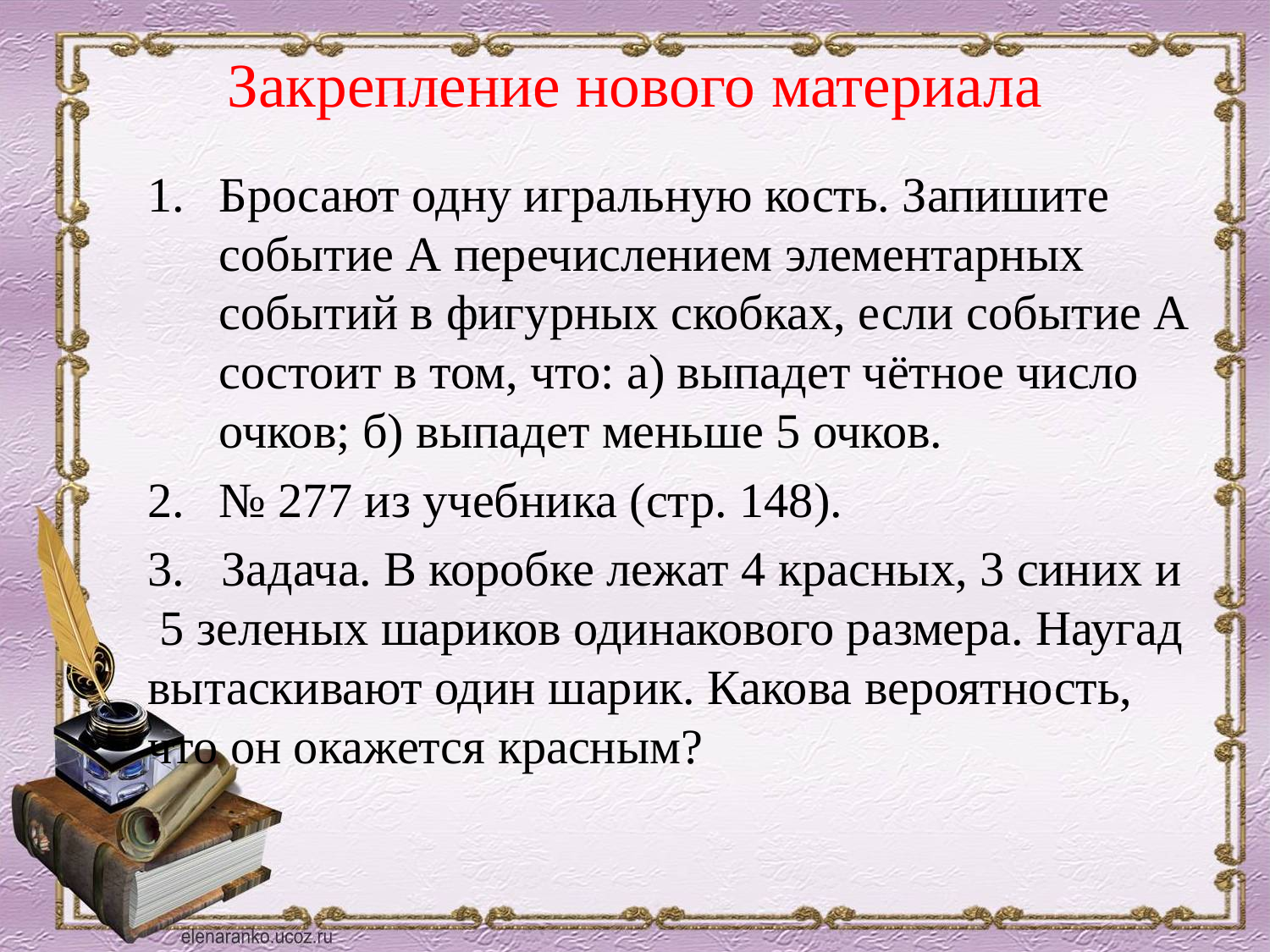

# Закрепление нового материала
Бросают одну игральную кость. Запишите событие А перечислением элементарных событий в фигурных скобках, если событие А состоит в том, что: а) выпадет чётное число очков; б) выпадет меньше 5 очков.
№ 277 из учебника (стр. 148).
3.   Задача. В коробке лежат 4 красных, 3 синих и  5 зеленых шариков одинакового размера. Наугад вытаскивают один шарик. Какова вероятность, что он окажется красным?